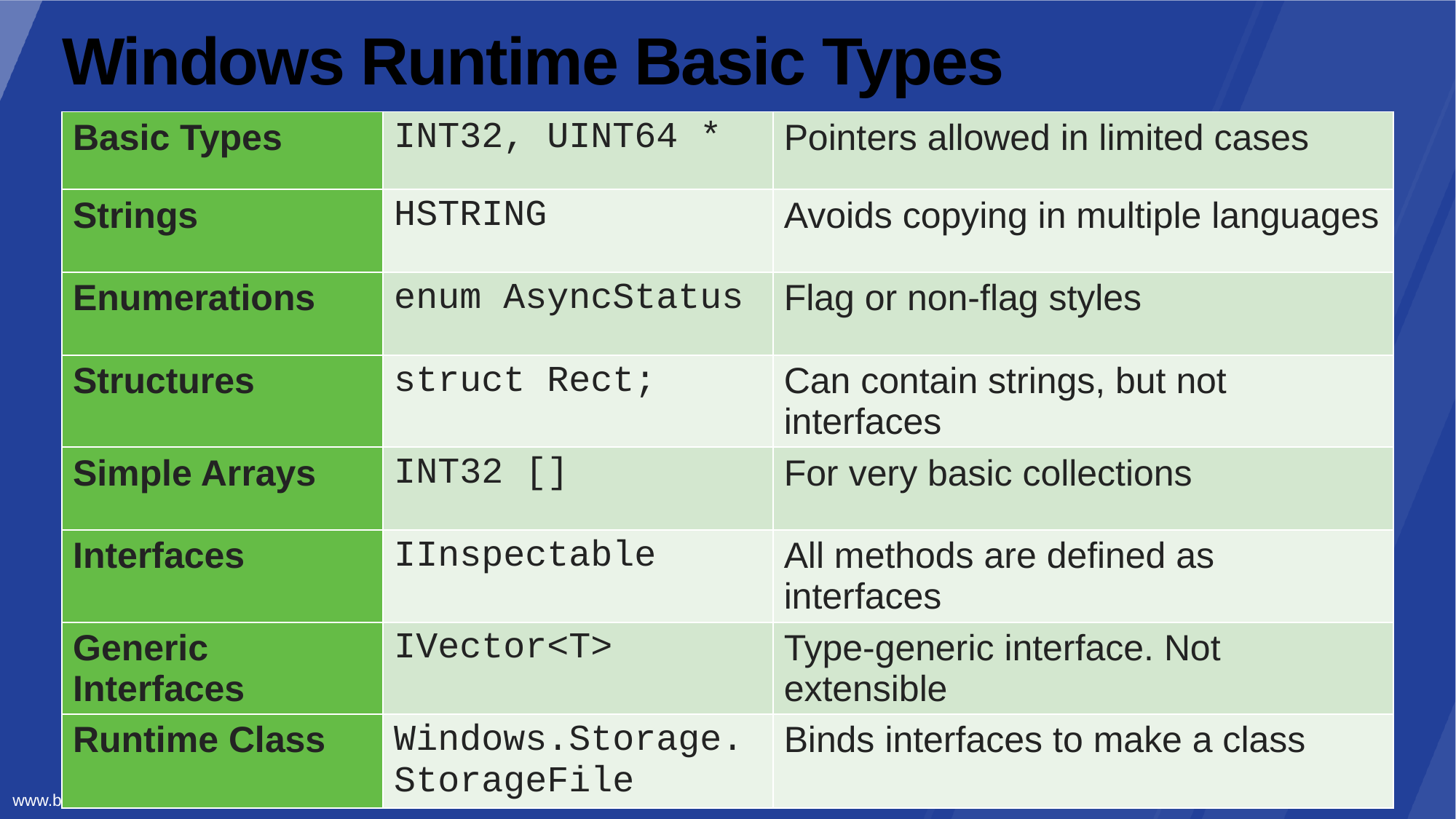

# Windows Runtime Basic Types
| Basic Types | INT32, UINT64 \* | Pointers allowed in limited cases |
| --- | --- | --- |
| Strings | HSTRING | Avoids copying in multiple languages |
| Enumerations | enum AsyncStatus | Flag or non-flag styles |
| Structures | struct Rect; | Can contain strings, but not interfaces |
| Simple Arrays | INT32 [] | For very basic collections |
| Interfaces | IInspectable | All methods are defined as interfaces |
| Generic Interfaces | IVector<T> | Type-generic interface. Not extensible |
| Runtime Class | Windows.Storage.StorageFile | Binds interfaces to make a class |